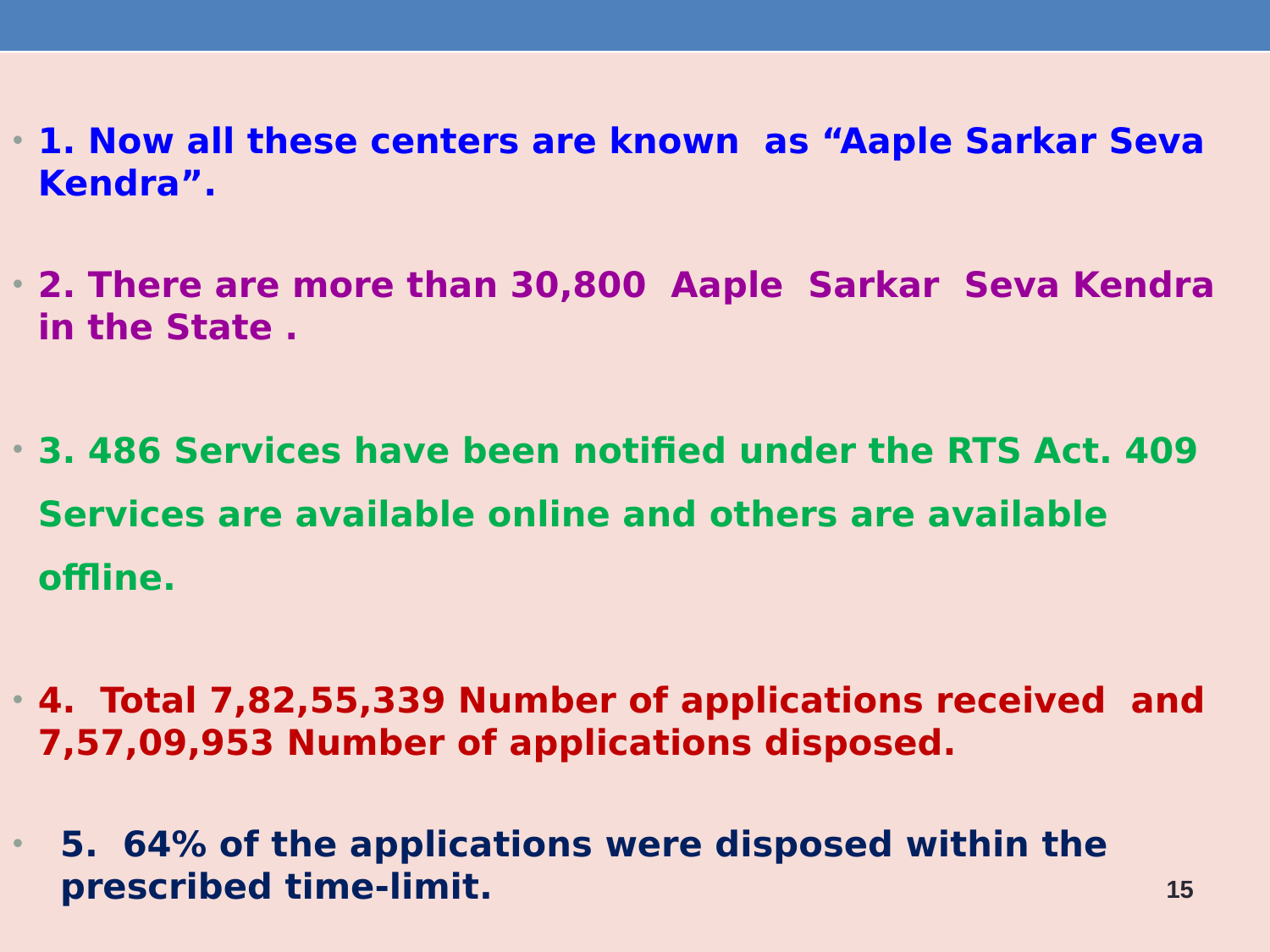

1. Now all these centers are known  as “Aaple Sarkar Seva Kendra”.

2. There are more than 30,800  Aaple  Sarkar  Seva Kendra  in the State .

3. 486 Services have been notified under the RTS Act. 409 Services are available online and others are available offline.

4.  Total 7,82,55,339 Number of applications received  and 7,57,09,953 Number of applications disposed.

5.  64% of the applications were disposed within the prescribed time-limit.

15